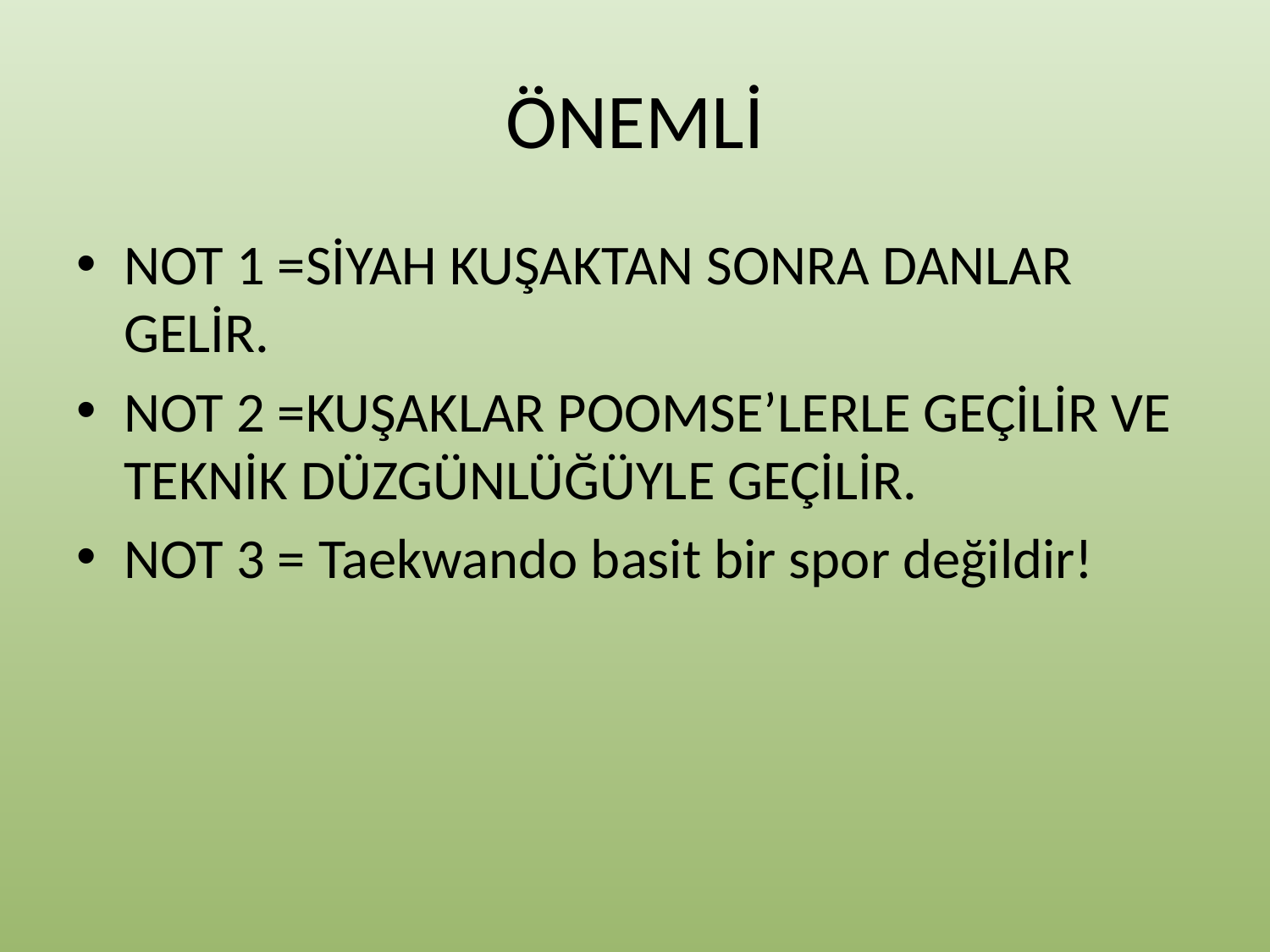

# ÖNEMLİ
NOT 1 =SİYAH KUŞAKTAN SONRA DANLAR GELİR.
NOT 2 =KUŞAKLAR POOMSE’LERLE GEÇİLİR VE TEKNİK DÜZGÜNLÜĞÜYLE GEÇİLİR.
NOT 3 = Taekwando basit bir spor değildir!